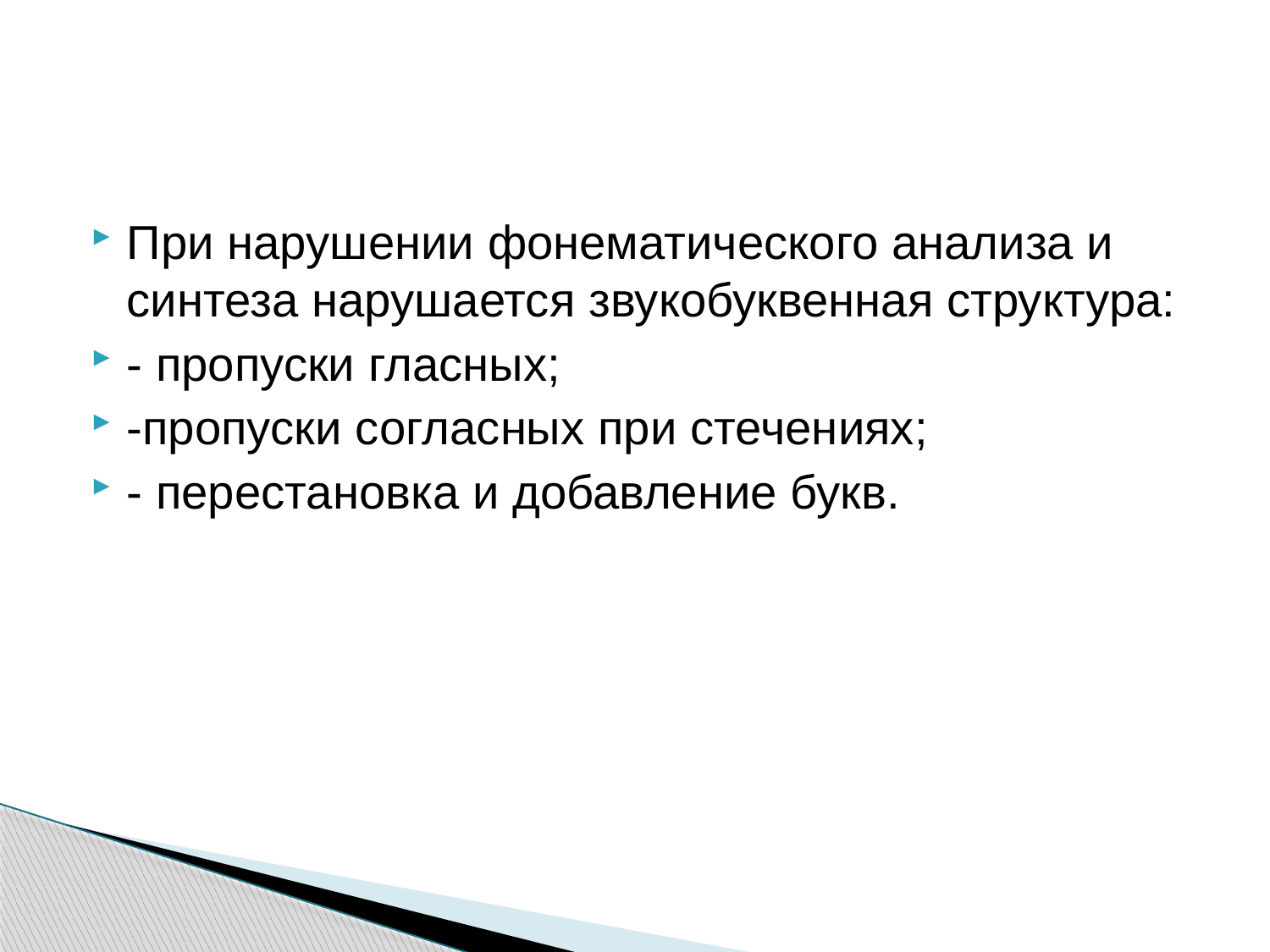

#
При нарушении фонематического анализа и синтеза нарушается звукобуквенная структура:
- пропуски гласных;
-пропуски согласных при стечениях;
- перестановка и добавление букв.